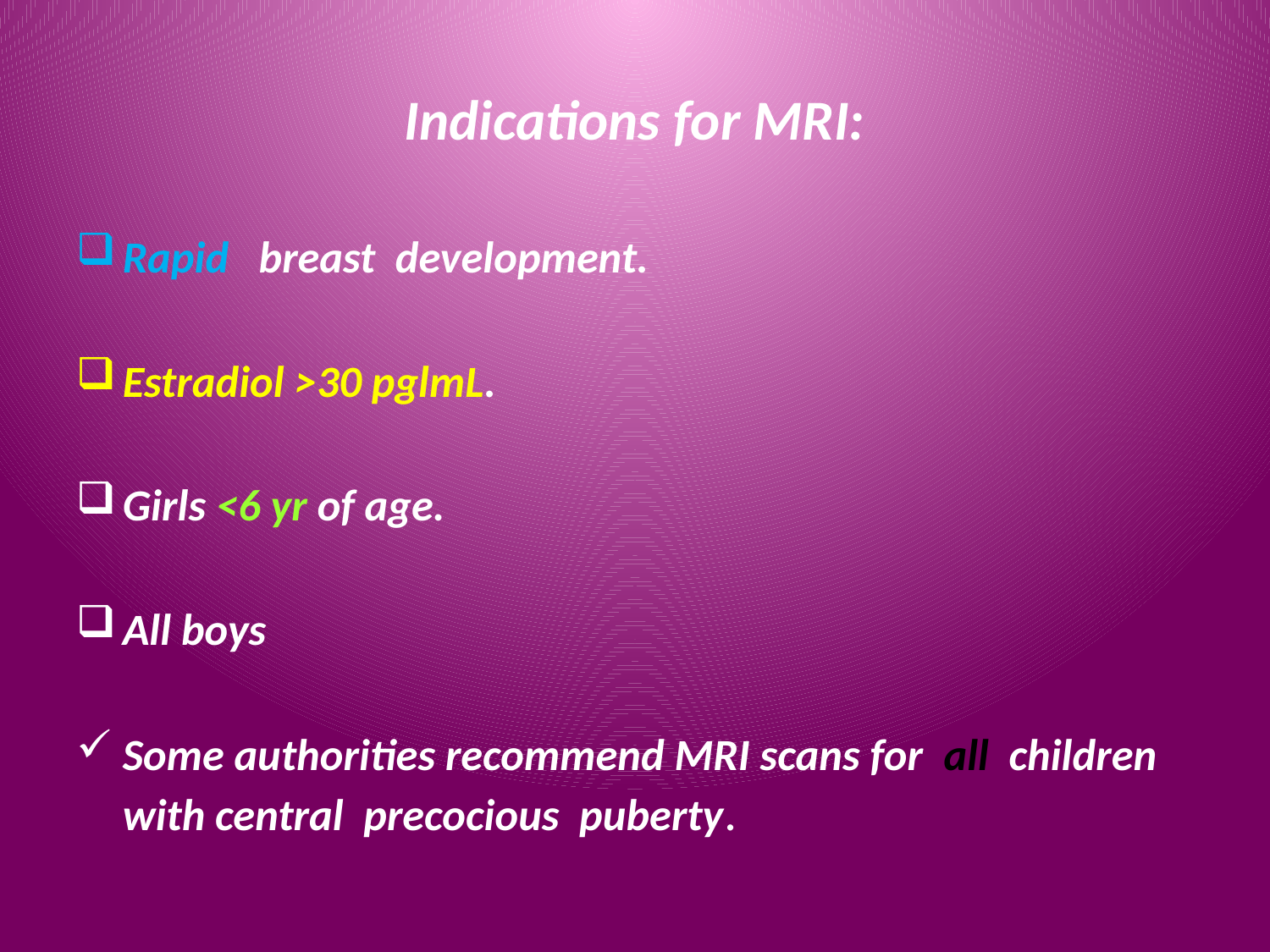

# Indications for MRI:
Rapid   breast  development.

Estradiol >30 pglmL.

Girls <6 yr of age.

All boys

Some authorities recommend MRI scans for  all  children with central  precocious  puberty.